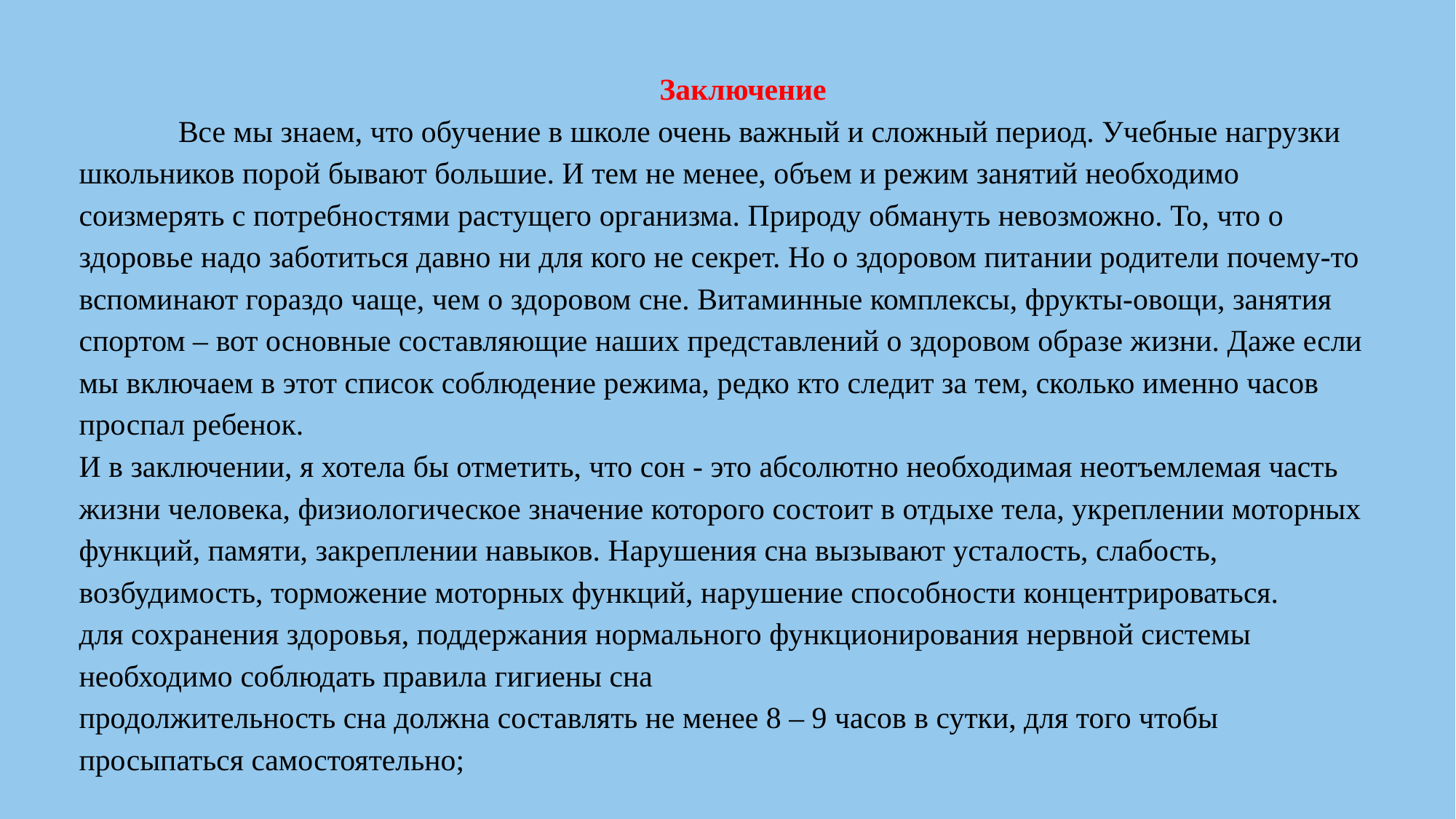

Заключение
             Все мы знаем, что обучение в школе очень важный и сложный период. Учебные нагрузки школьников порой бывают большие. И тем не менее, объем и режим занятий необходимо соизмерять с потребностями растущего организма. Природу обмануть невозможно. То, что о здоровье надо заботиться давно ни для кого не секрет. Но о здоровом питании родители почему-то вспоминают гораздо чаще, чем о здоровом сне. Витаминные комплексы, фрукты-овощи, занятия спортом – вот основные составляющие наших представлений о здоровом образе жизни. Даже если мы включаем в этот список соблюдение режима, редко кто следит за тем, сколько именно часов проспал ребенок.
И в заключении, я хотела бы отметить, что сон - это абсолютно необходимая неотъемлемая часть жизни человека, физиологическое значение которого состоит в отдыхе тела, укреплении моторных функций, памяти, закреплении навыков. Нарушения сна вызывают усталость, слабость, возбудимость, торможение моторных функций, нарушение способности концентрироваться.
для сохранения здоровья, поддержания нормального функционирования нервной системы необходимо соблюдать правила гигиены сна
продолжительность сна должна составлять не менее 8 – 9 часов в сутки, для того чтобы просыпаться самостоятельно;